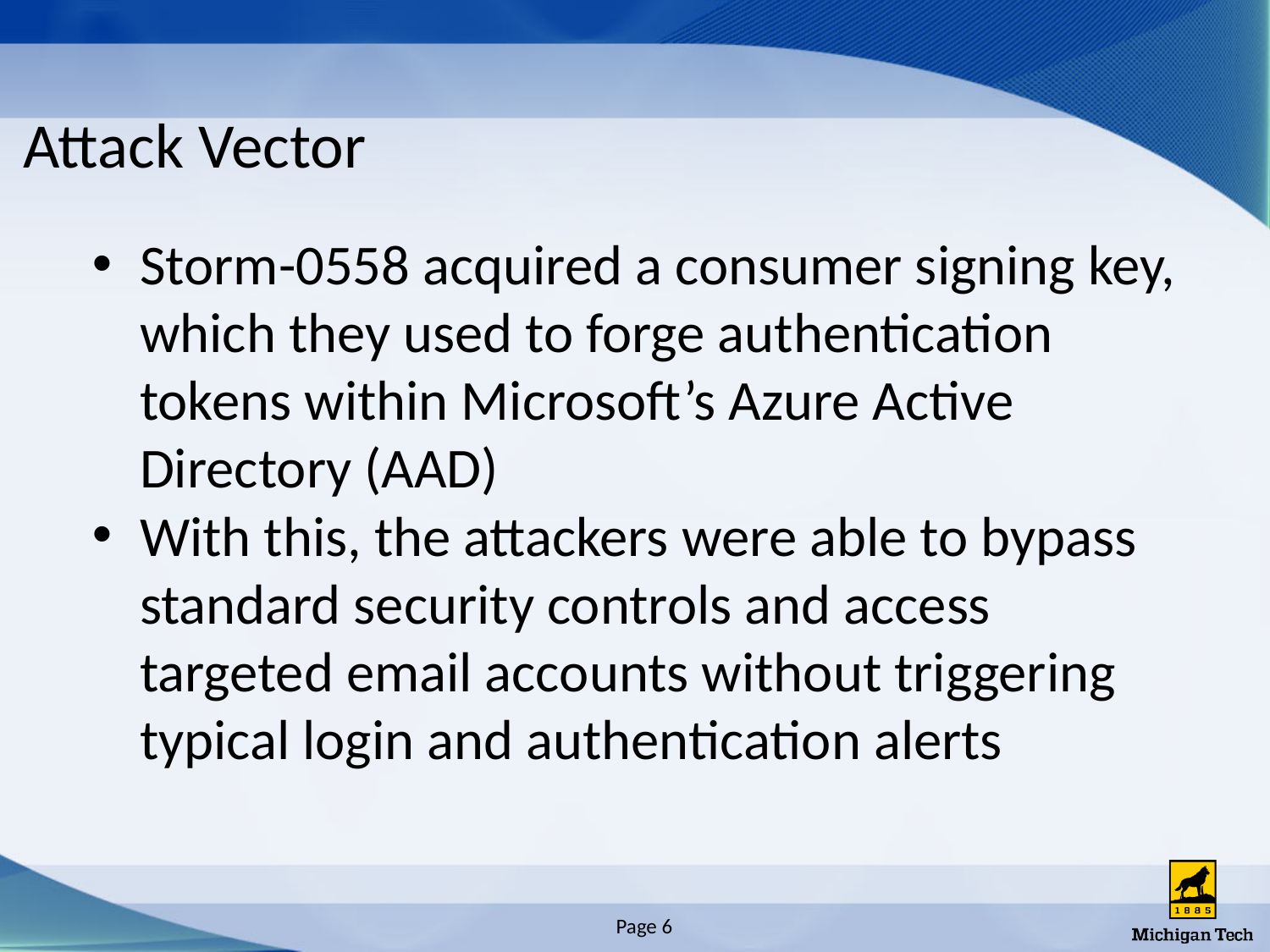

# Attack Vector
Storm-0558 acquired a consumer signing key, which they used to forge authentication tokens within Microsoft’s Azure Active Directory (AAD)
With this, the attackers were able to bypass standard security controls and access targeted email accounts without triggering typical login and authentication alerts